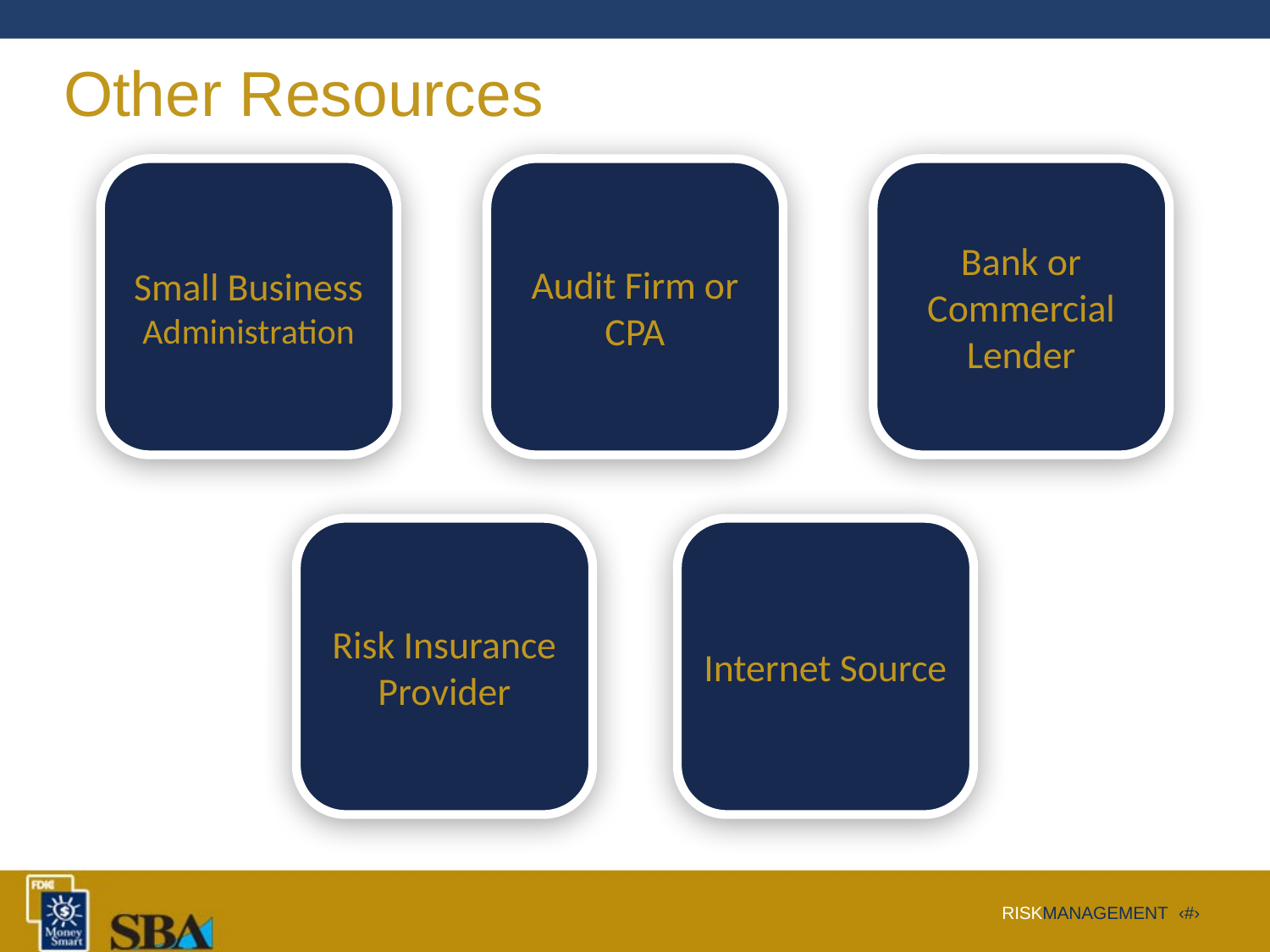

# Other Resources

Small Business Administration

Audit Firm or CPA

Bank or Commercial Lender

Risk Insurance Provider

Internet Source